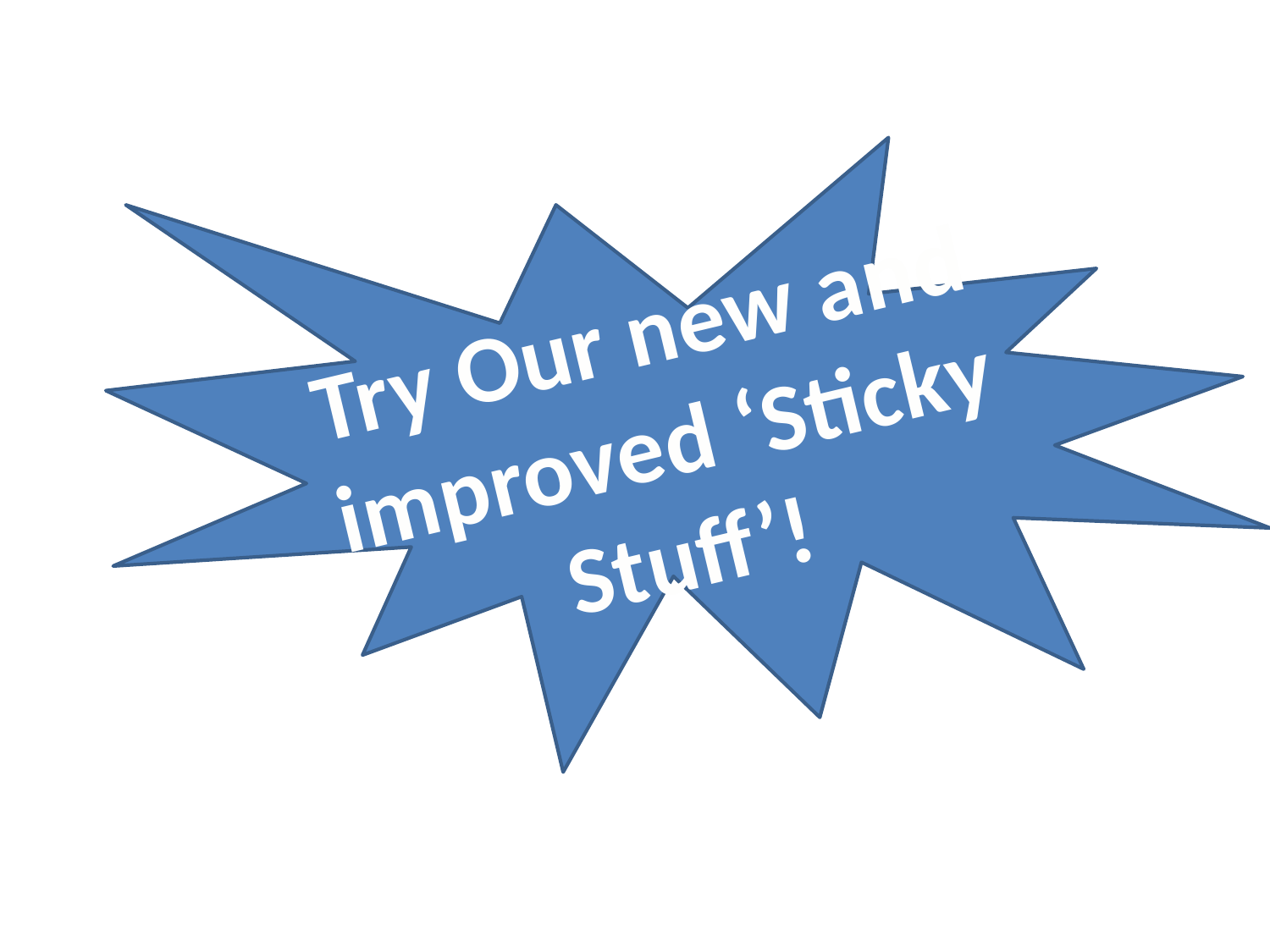

Try Our new and improved ‘Sticky Stuff’!